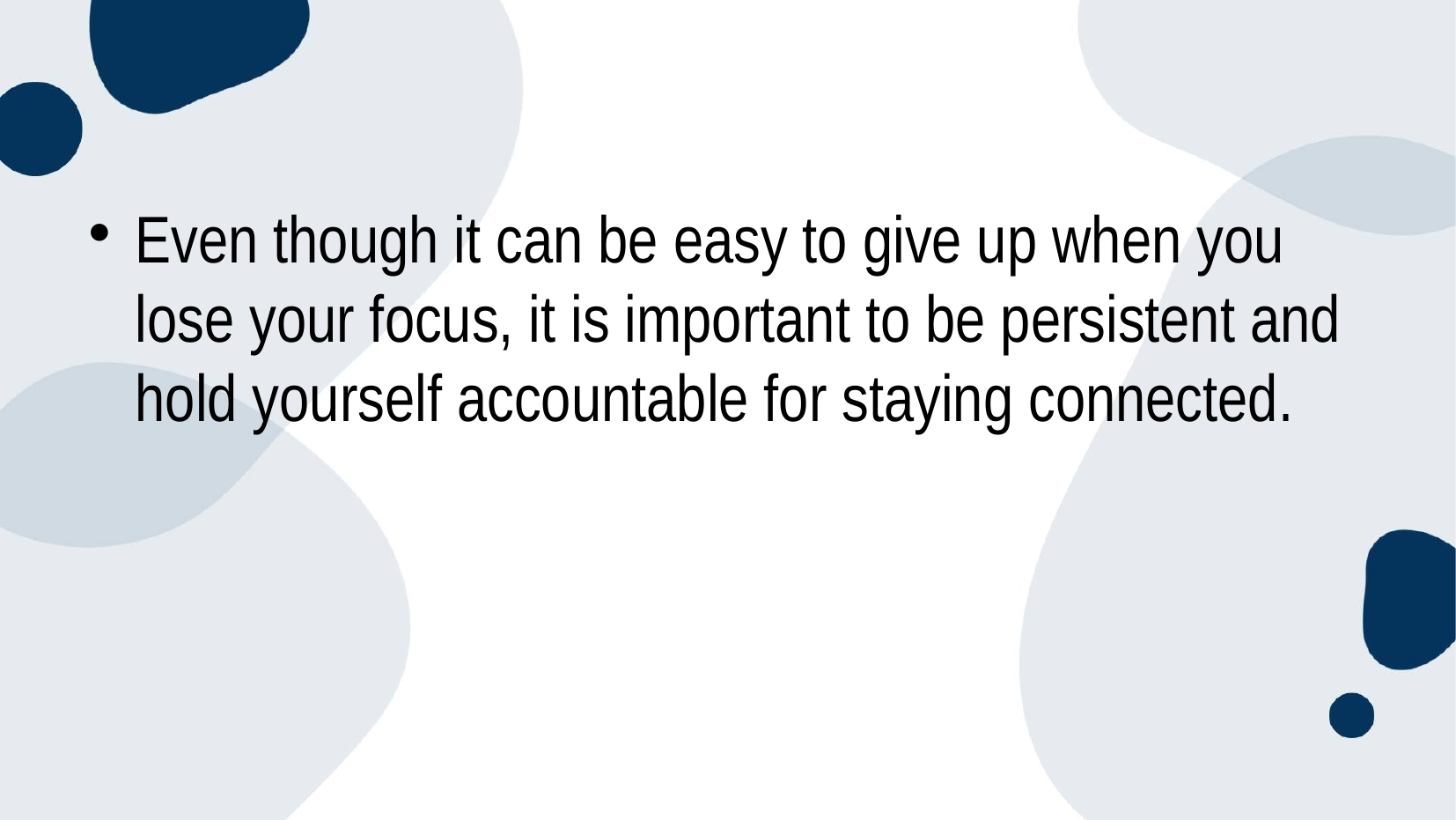

Even though it can be easy to give up when you lose your focus, it is important to be persistent and hold yourself accountable for staying connected.